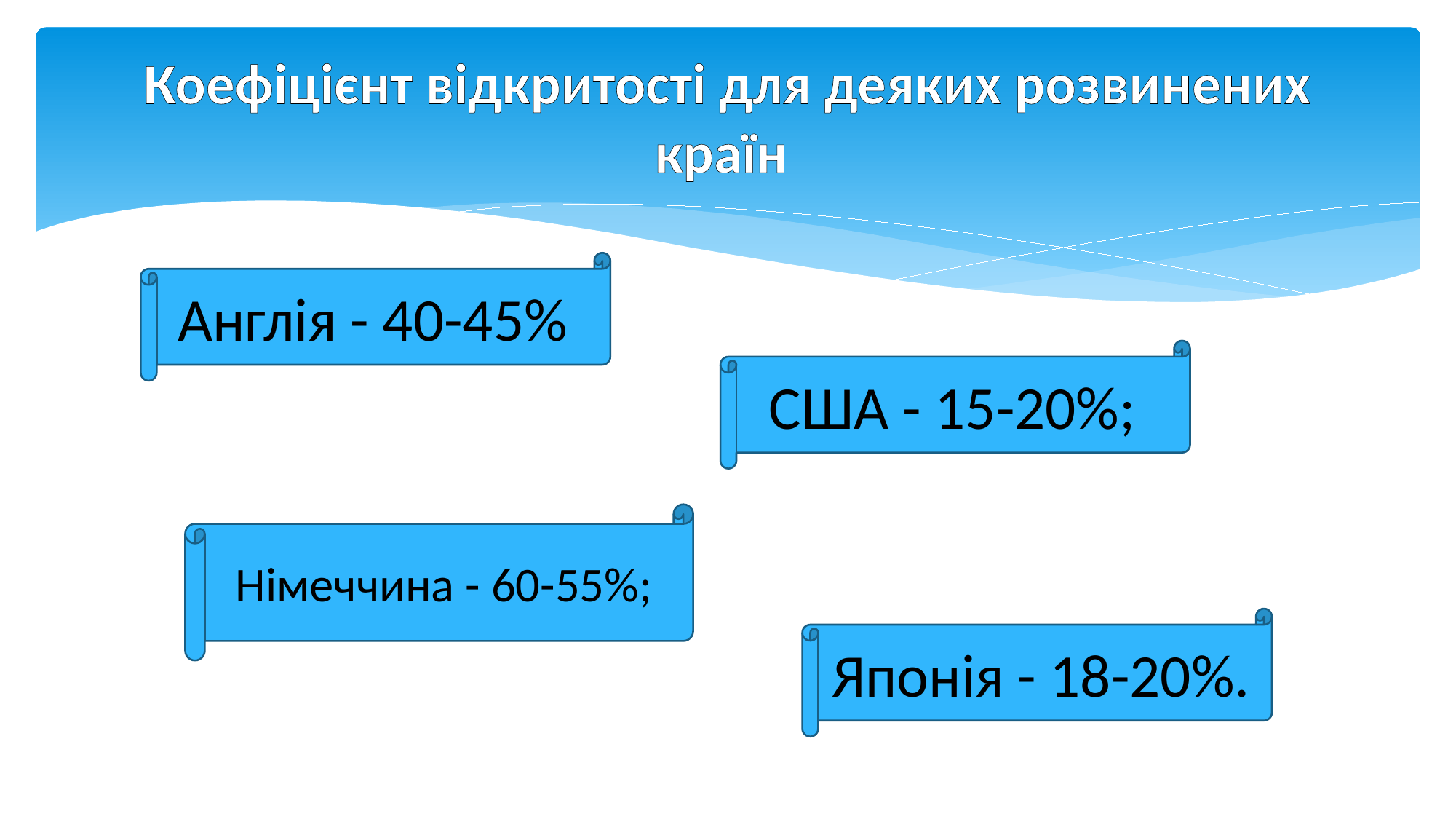

# Коефіцієнт відкритості для деяких розвинених країн
Англія - 40-45%
США - 15-20%;
Німеччина - 60-55%;
Японія - 18-20%.